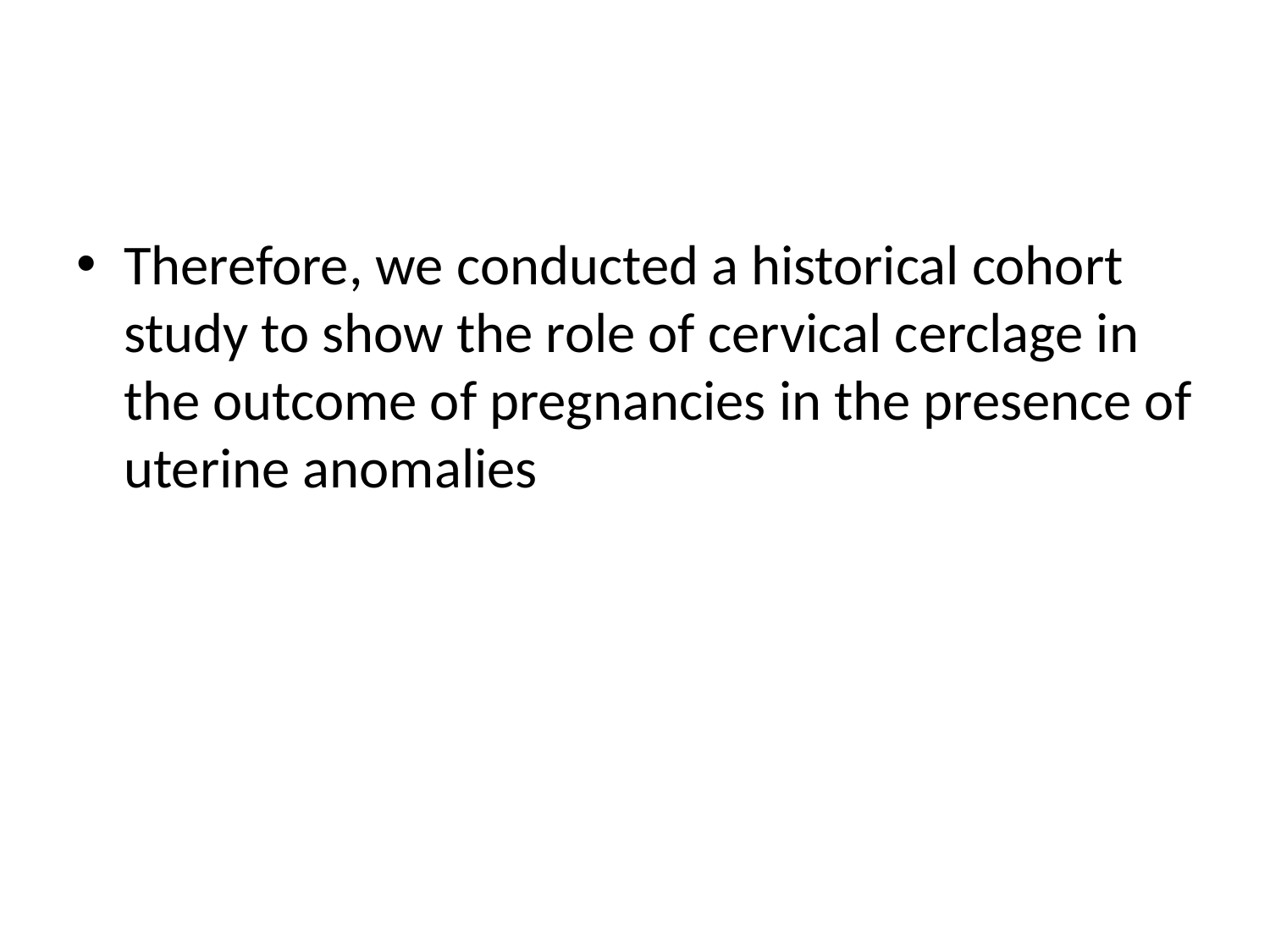

#
Therefore, we conducted a historical cohort study to show the role of cervical cerclage in the outcome of pregnancies in the presence of uterine anomalies